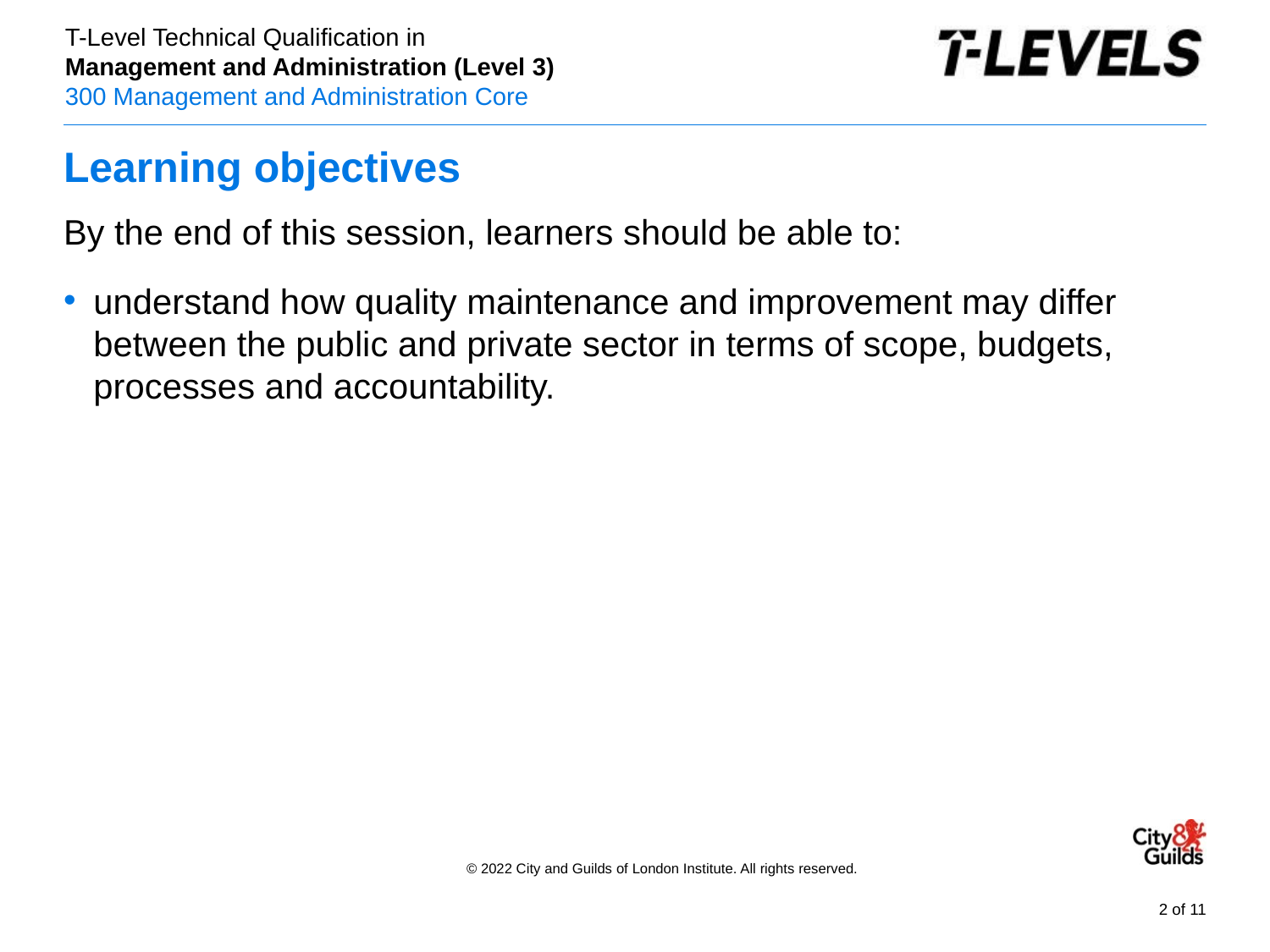

# Learning objectives
By the end of this session, learners should be able to:
understand how quality maintenance and improvement may differ between the public and private sector in terms of scope, budgets, processes and accountability.